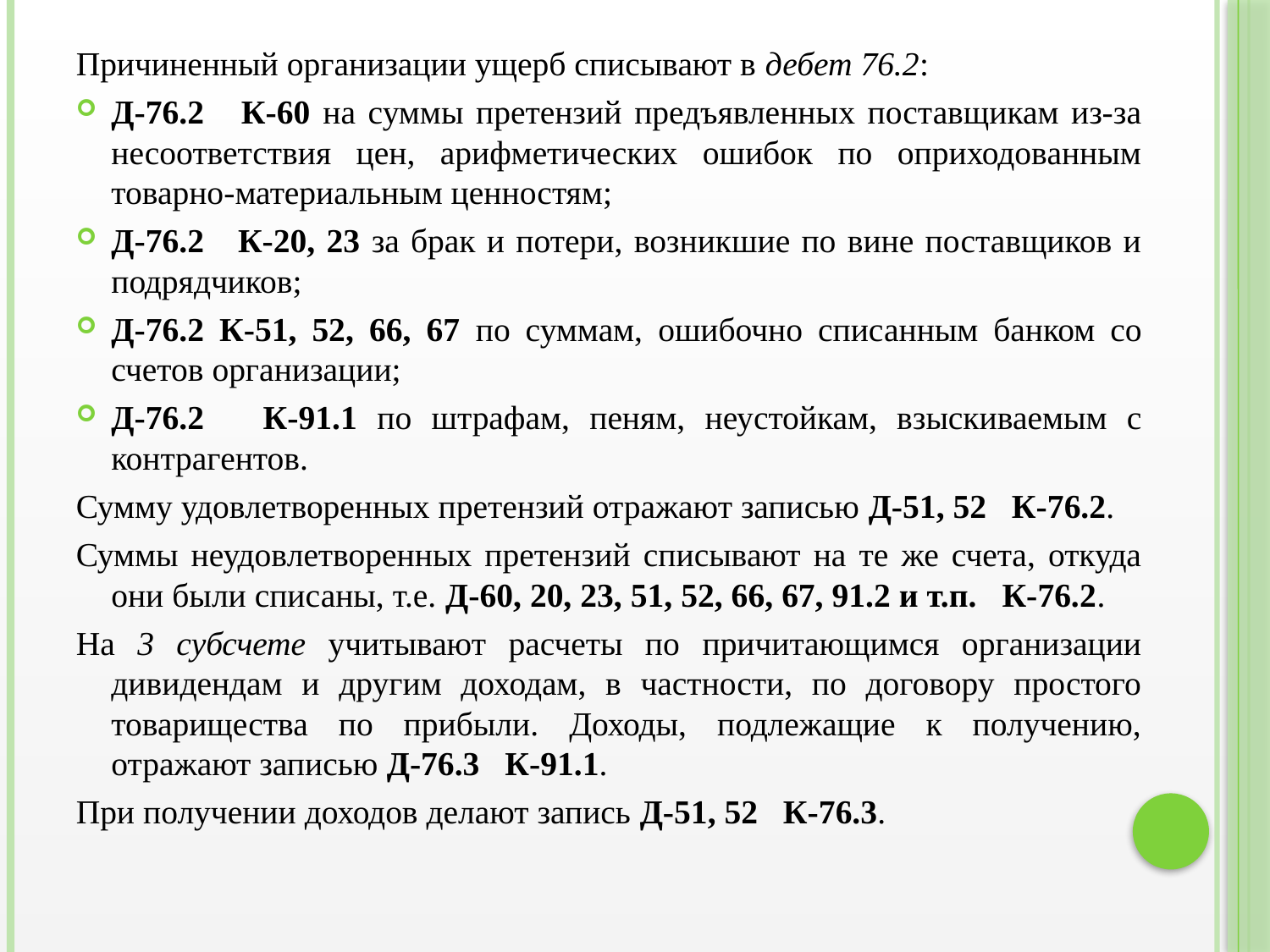

Причиненный организации ущерб списывают в дебет 76.2:
Д-76.2   К-60 на суммы претензий предъявленных поставщикам из-за несоответствия цен, арифметических ошибок по оприходованным товарно-материальным ценностям;
Д-76.2   К-20, 23 за брак и потери, возникшие по вине поставщиков и подрядчиков;
Д-76.2 К-51, 52, 66, 67 по суммам, ошибочно списанным банком со счетов организации;
Д-76.2   К-91.1 по штрафам, пеням, неустойкам, взыскиваемым с контрагентов.
Сумму удовлетворенных претензий отражают записью Д-51, 52   К-76.2.
Суммы неудовлетворенных претензий списывают на те же счета, откуда они были списаны, т.е. Д-60, 20, 23, 51, 52, 66, 67, 91.2 и т.п.   К-76.2.
На 3 субсчете учитывают расчеты по причитающимся организации дивидендам и другим доходам, в частности, по договору простого товарищества по прибыли. Доходы, подлежащие к получению, отражают записью Д-76.3   К-91.1.
При получении доходов делают запись Д-51, 52   К-76.3.